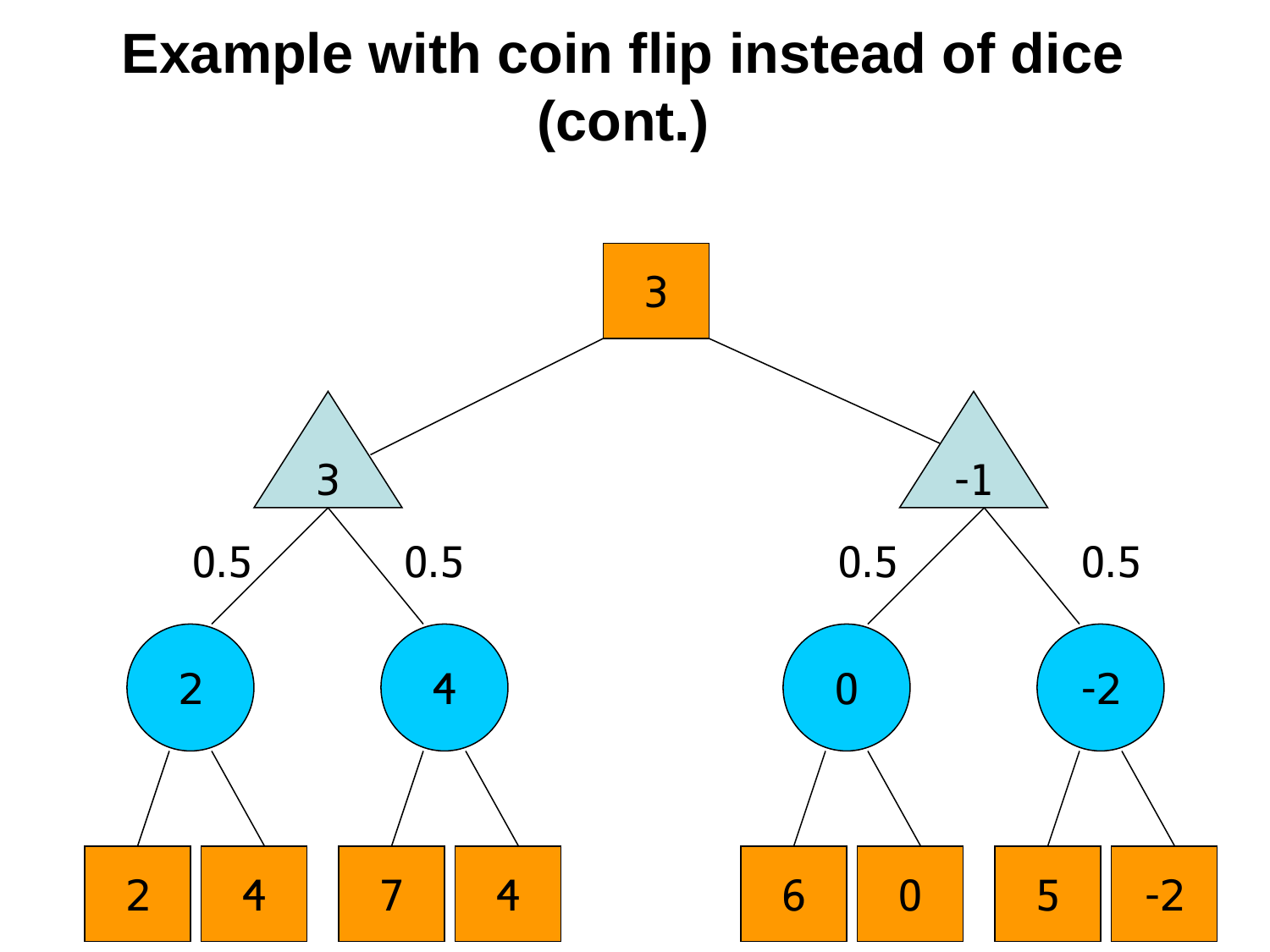

Example with coin flip instead of dice (cont.)
3

3
-1

0.5
0.5
0.5
0.5
2
4
0
-2

2
4
7
4
6
0
5
-2